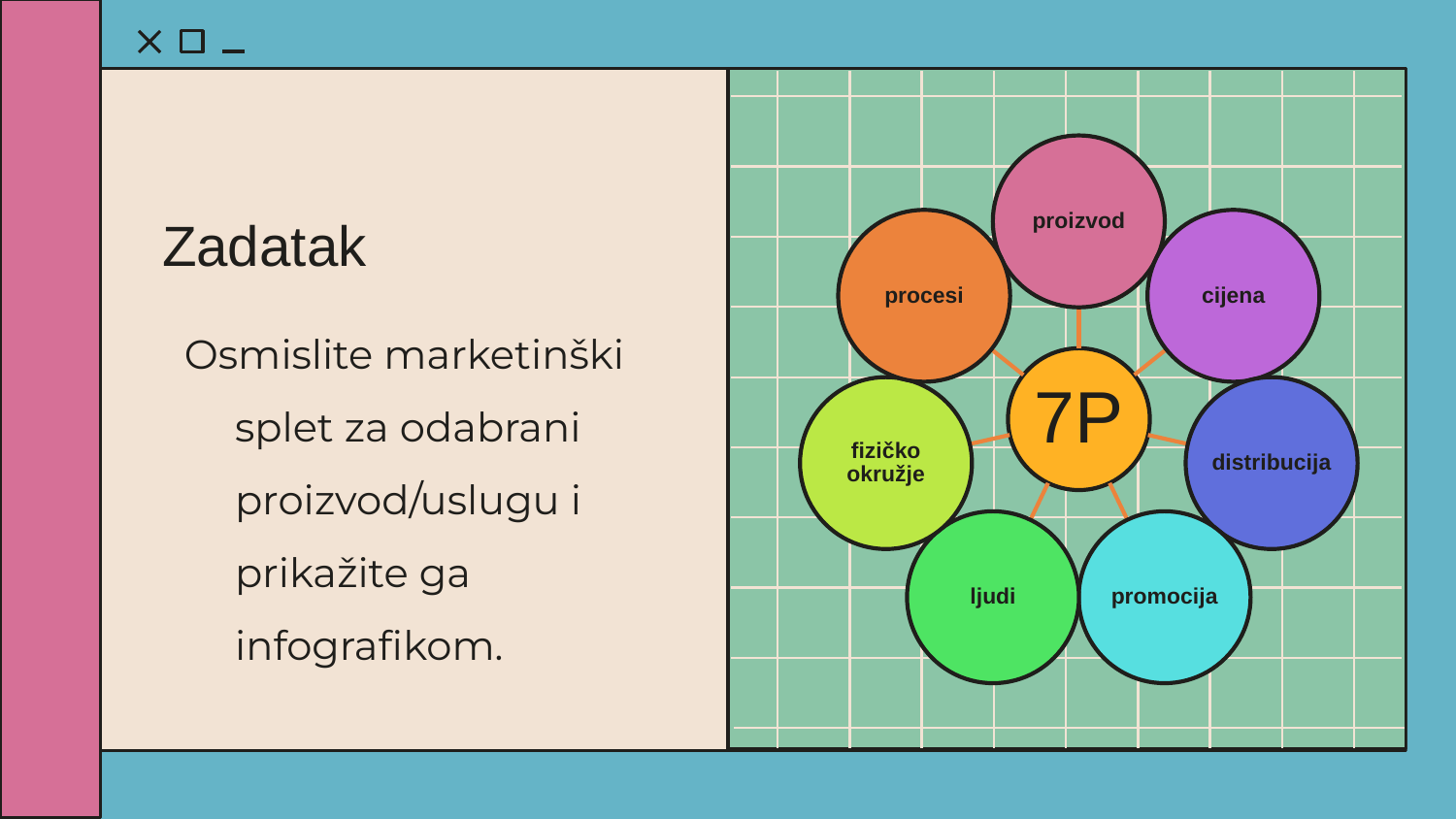

7P

proizvod

cijena

distribucija

promocija

ljudi

fizičko okružje

procesi
# Zadatak
Osmislite marketinški splet za odabrani proizvod/uslugu i prikažite ga infografikom.